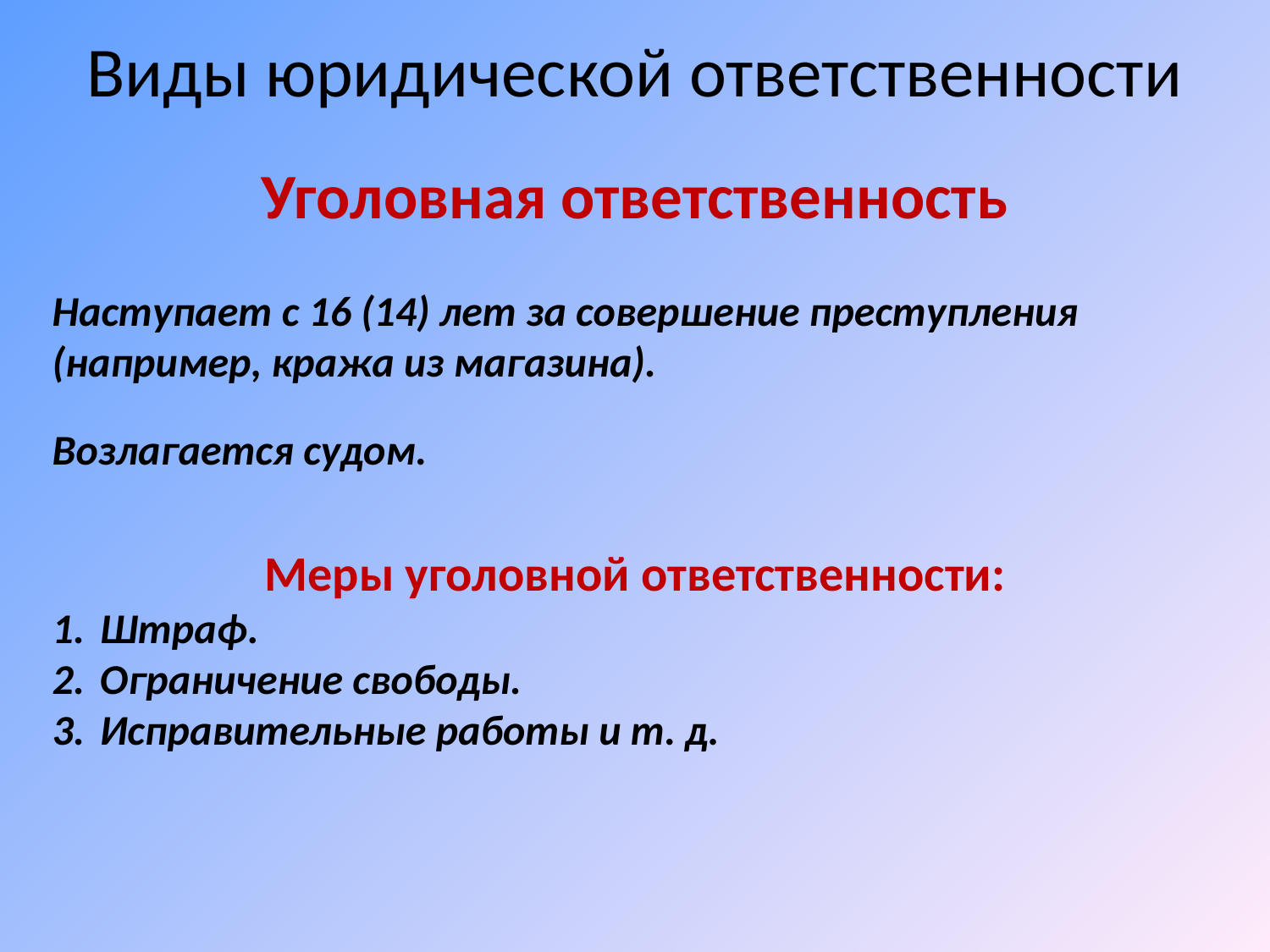

Виды юридической ответственности
Уголовная ответственность
Наступает с 16 (14) лет за совершение преступления
(например, кража из магазина).
Возлагается судом.
Меры уголовной ответственности:
Штраф.
Ограничение свободы.
Исправительные работы и т. д.